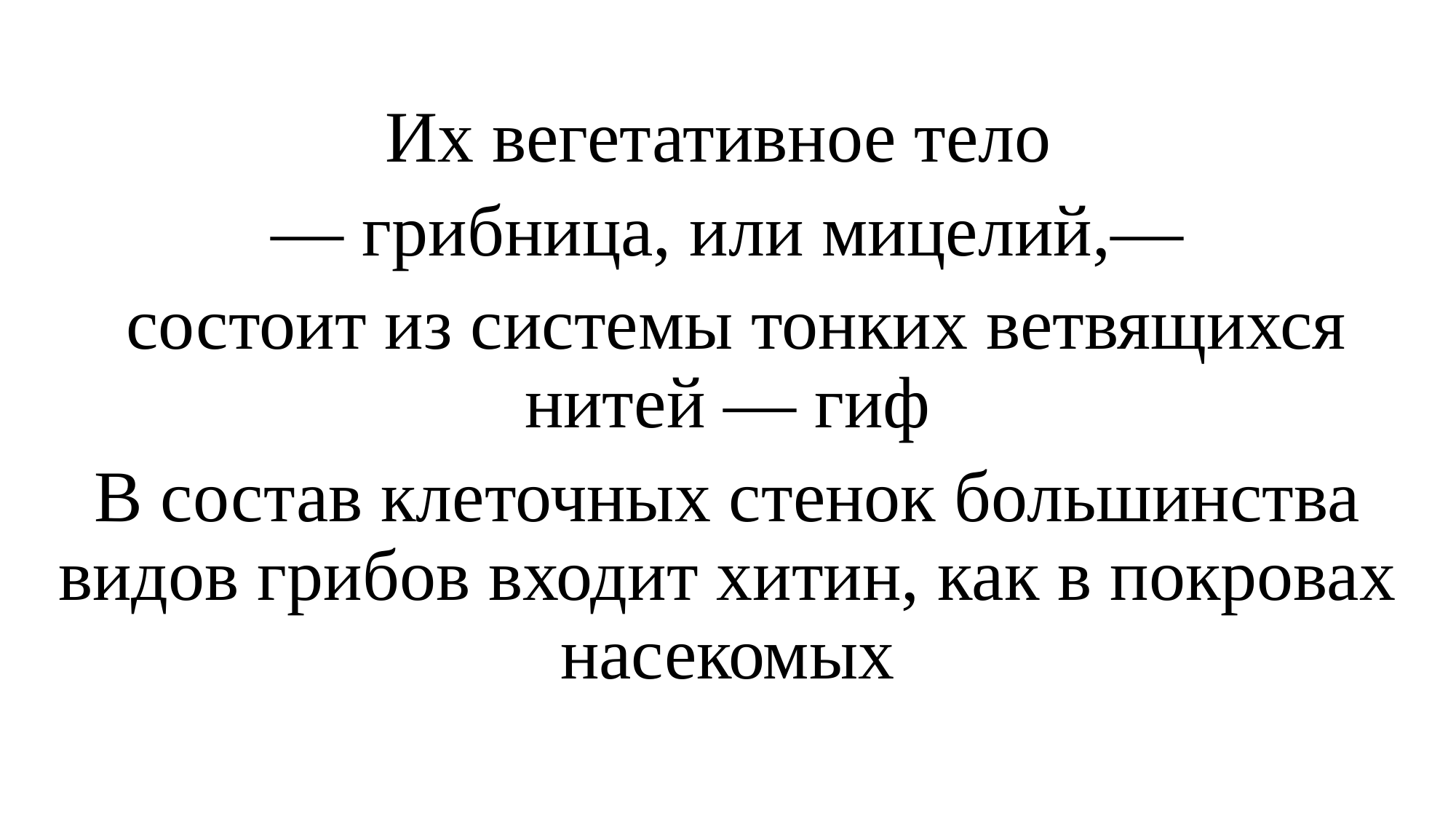

Их вегетативное тело
— грибница, или мицелий,—
 состоит из системы тонких ветвящихся нитей — гиф
В состав клеточных стенок большинства видов грибов входит хитин, как в покровах насекомых